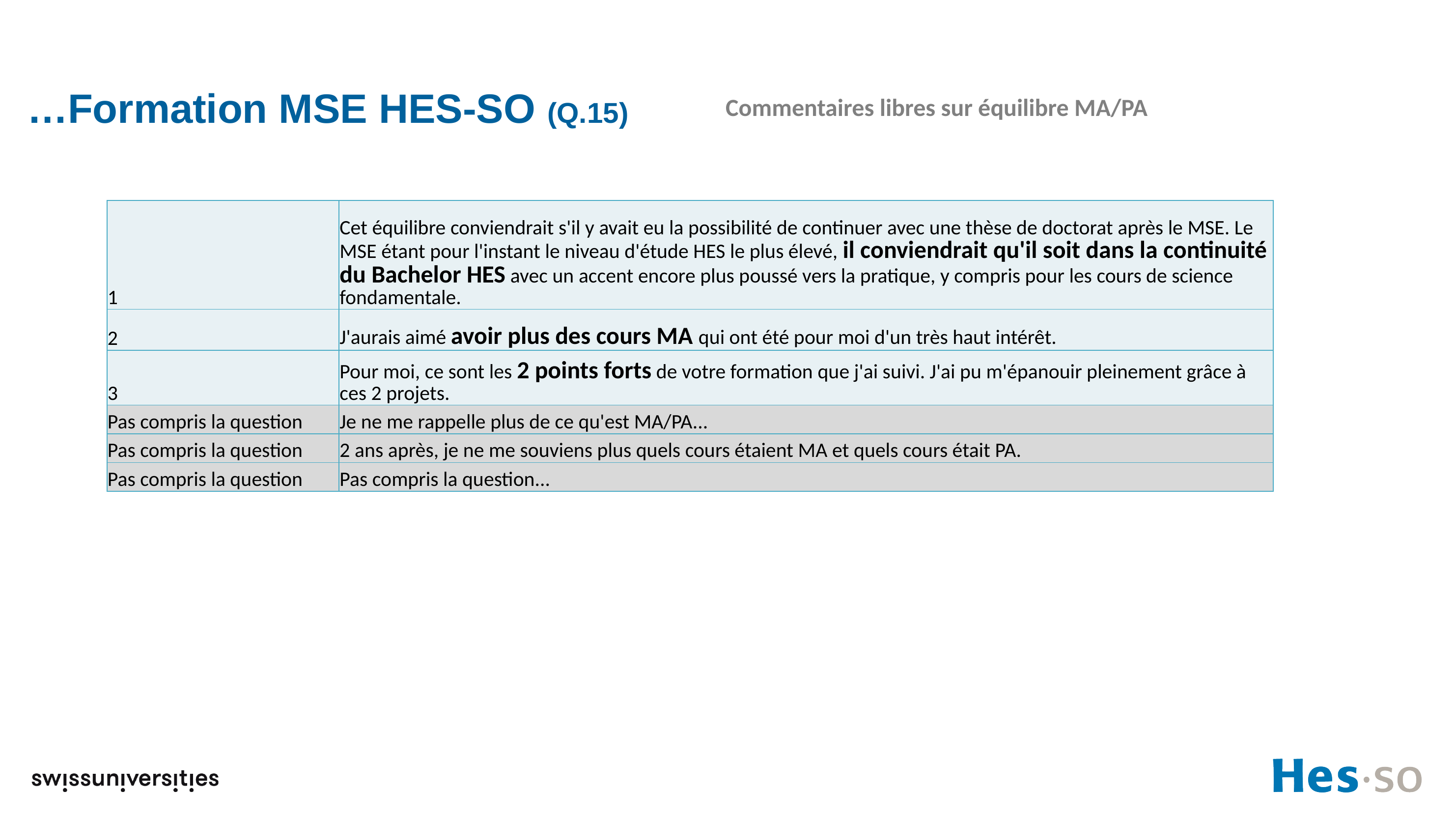

# …Formation MSE HES-SO (Q.15)
Commentaires libres sur équilibre MA/PA
| 1 | Cet équilibre conviendrait s'il y avait eu la possibilité de continuer avec une thèse de doctorat après le MSE. Le MSE étant pour l'instant le niveau d'étude HES le plus élevé, il conviendrait qu'il soit dans la continuité du Bachelor HES avec un accent encore plus poussé vers la pratique, y compris pour les cours de science fondamentale. |
| --- | --- |
| 2 | J'aurais aimé avoir plus des cours MA qui ont été pour moi d'un très haut intérêt. |
| 3 | Pour moi, ce sont les 2 points forts de votre formation que j'ai suivi. J'ai pu m'épanouir pleinement grâce à ces 2 projets. |
| Pas compris la question | Je ne me rappelle plus de ce qu'est MA/PA... |
| Pas compris la question | 2 ans après, je ne me souviens plus quels cours étaient MA et quels cours était PA. |
| Pas compris la question | Pas compris la question... |